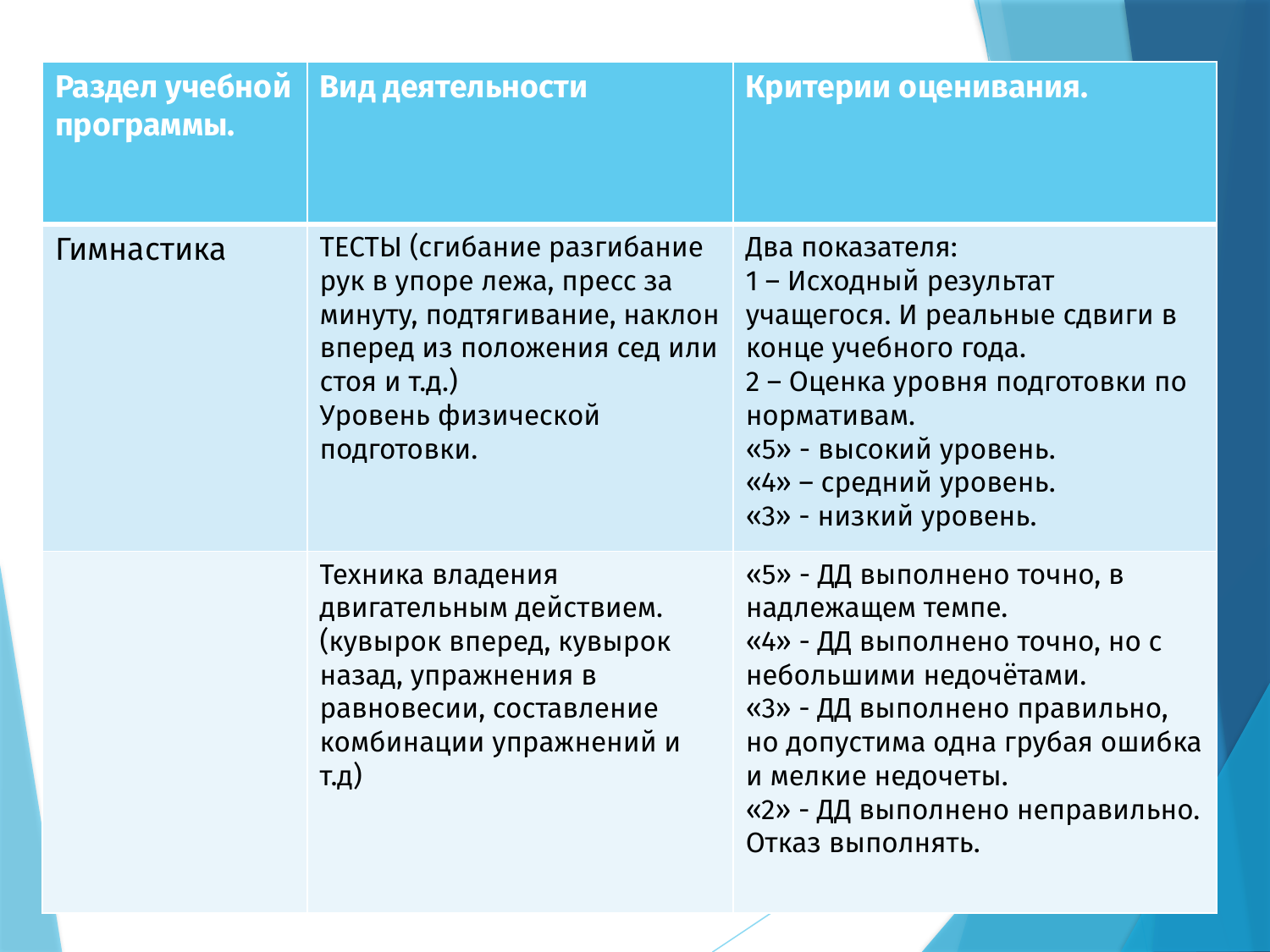

| Раздел учебной программы. | Вид деятельности | Критерии оценивания. |
| --- | --- | --- |
| Гимнастика | ТЕСТЫ (сгибание разгибание рук в упоре лежа, пресс за минуту, подтягивание, наклон вперед из положения сед или стоя и т.д.) Уровень физической подготовки. | Два показателя: 1 – Исходный результат учащегося. И реальные сдвиги в конце учебного года. 2 – Оценка уровня подготовки по нормативам. «5» - высокий уровень. «4» – средний уровень. «3» - низкий уровень. |
|  | Техника владения двигательным действием. (кувырок вперед, кувырок назад, упражнения в равновесии, составление комбинации упражнений и т.д) | «5» - ДД выполнено точно, в надлежащем темпе. «4» - ДД выполнено точно, но с небольшими недочётами. «3» - ДД выполнено правильно, но допустима одна грубая ошибка и мелкие недочеты. «2» - ДД выполнено неправильно. Отказ выполнять. |